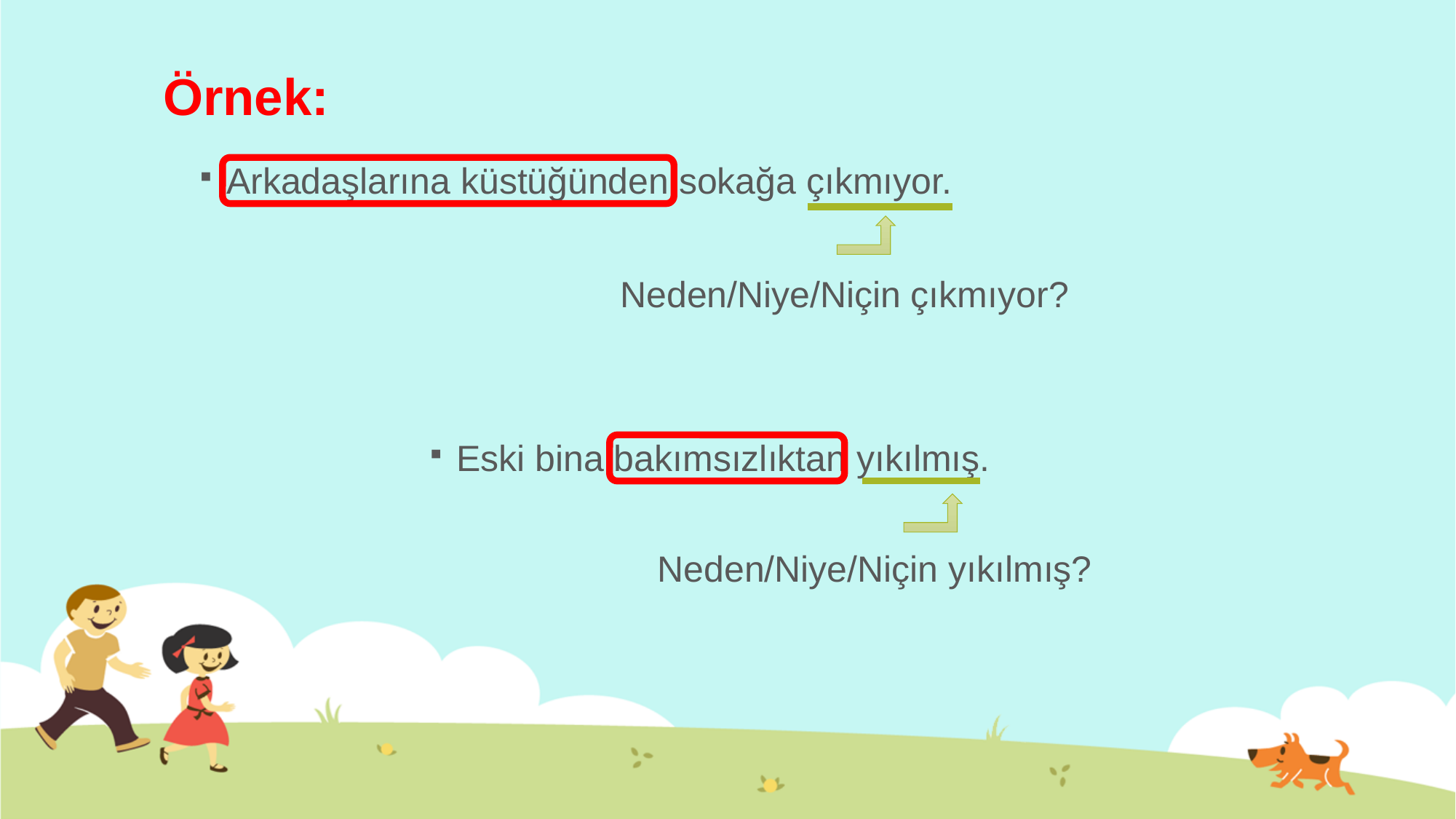

# Örnek:
Arkadaşlarına küstüğünden sokağa çıkmıyor.

Neden/Niye/Niçin çıkmıyor?
Eski bina bakımsızlıktan yıkılmış.

Neden/Niye/Niçin yıkılmış?